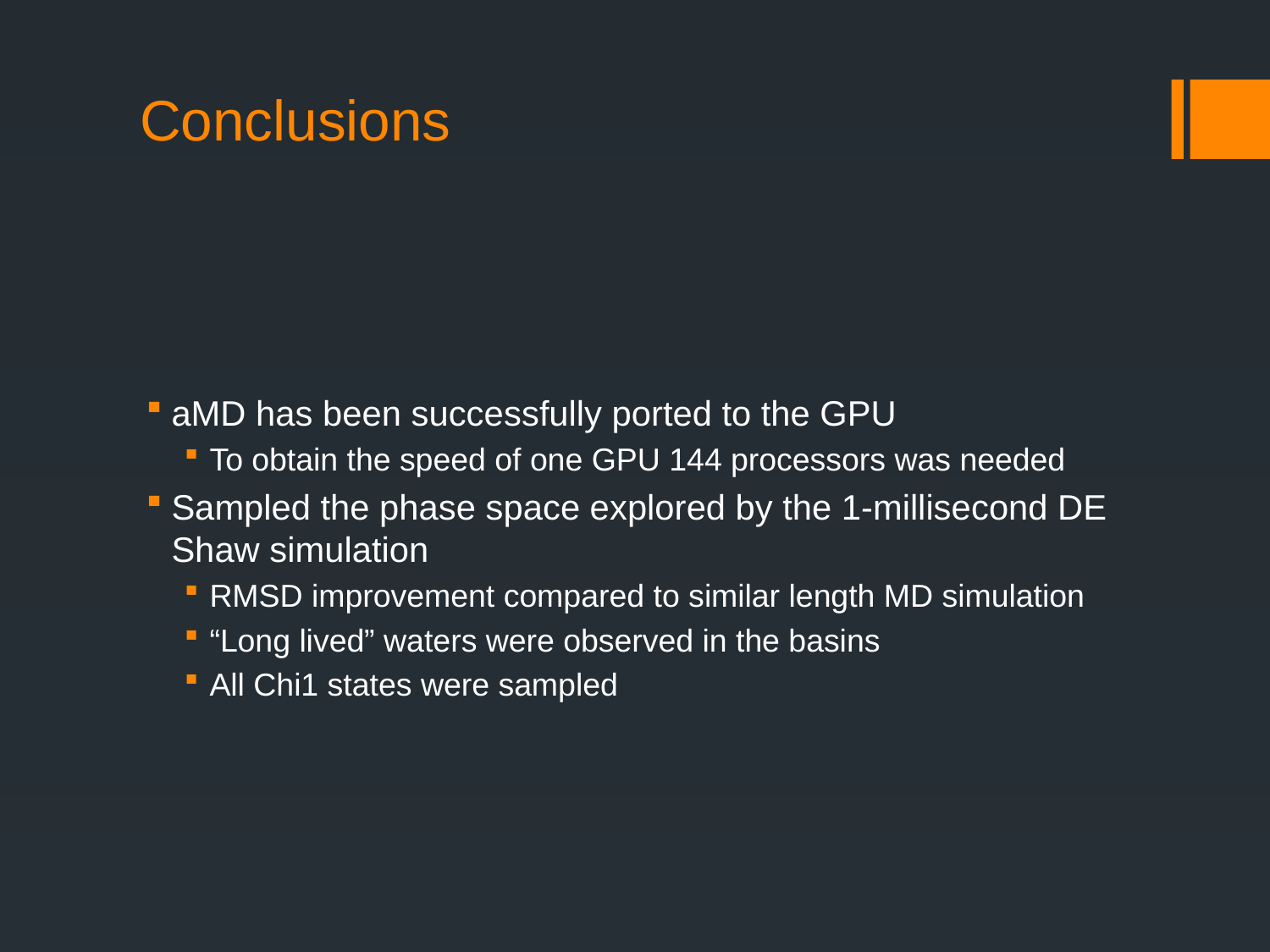

# Conclusions
aMD has been successfully ported to the GPU
To obtain the speed of one GPU 144 processors was needed
Sampled the phase space explored by the 1-millisecond DE Shaw simulation
RMSD improvement compared to similar length MD simulation
“Long lived” waters were observed in the basins
All Chi1 states were sampled